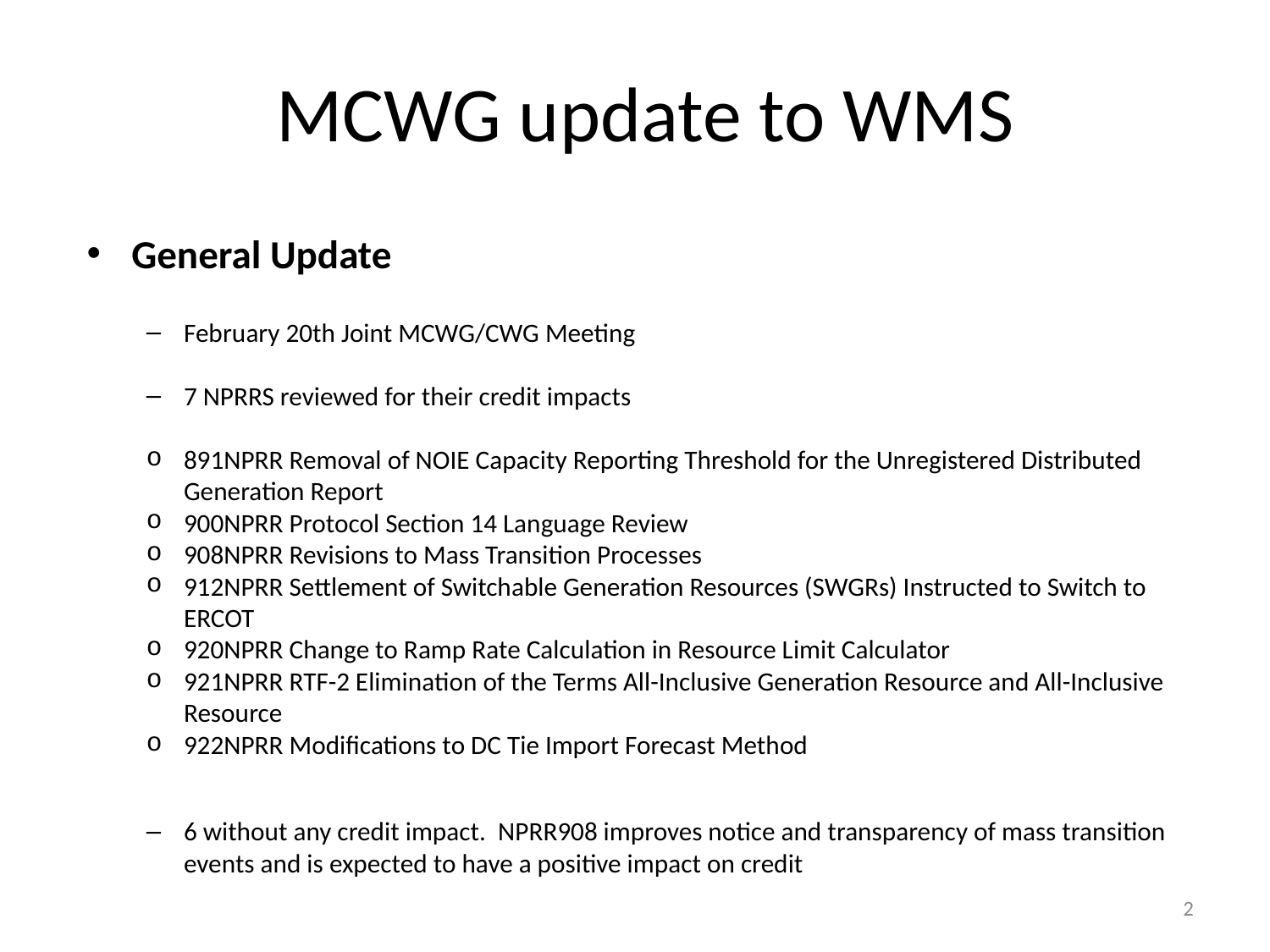

# MCWG update to WMS
General Update

February 20th Joint MCWG/CWG Meeting

7 NPRRS reviewed for their credit impacts

891NPRR Removal of NOIE Capacity Reporting Threshold for the Unregistered Distributed Generation Report
900NPRR Protocol Section 14 Language Review
908NPRR Revisions to Mass Transition Processes
912NPRR Settlement of Switchable Generation Resources (SWGRs) Instructed to Switch to ERCOT
920NPRR Change to Ramp Rate Calculation in Resource Limit Calculator
921NPRR RTF-2 Elimination of the Terms All-Inclusive Generation Resource and All-Inclusive Resource
922NPRR Modifications to DC Tie Import Forecast Method

6 without any credit impact.  NPRR908 improves notice and transparency of mass transition events and is expected to have a positive impact on credit

2